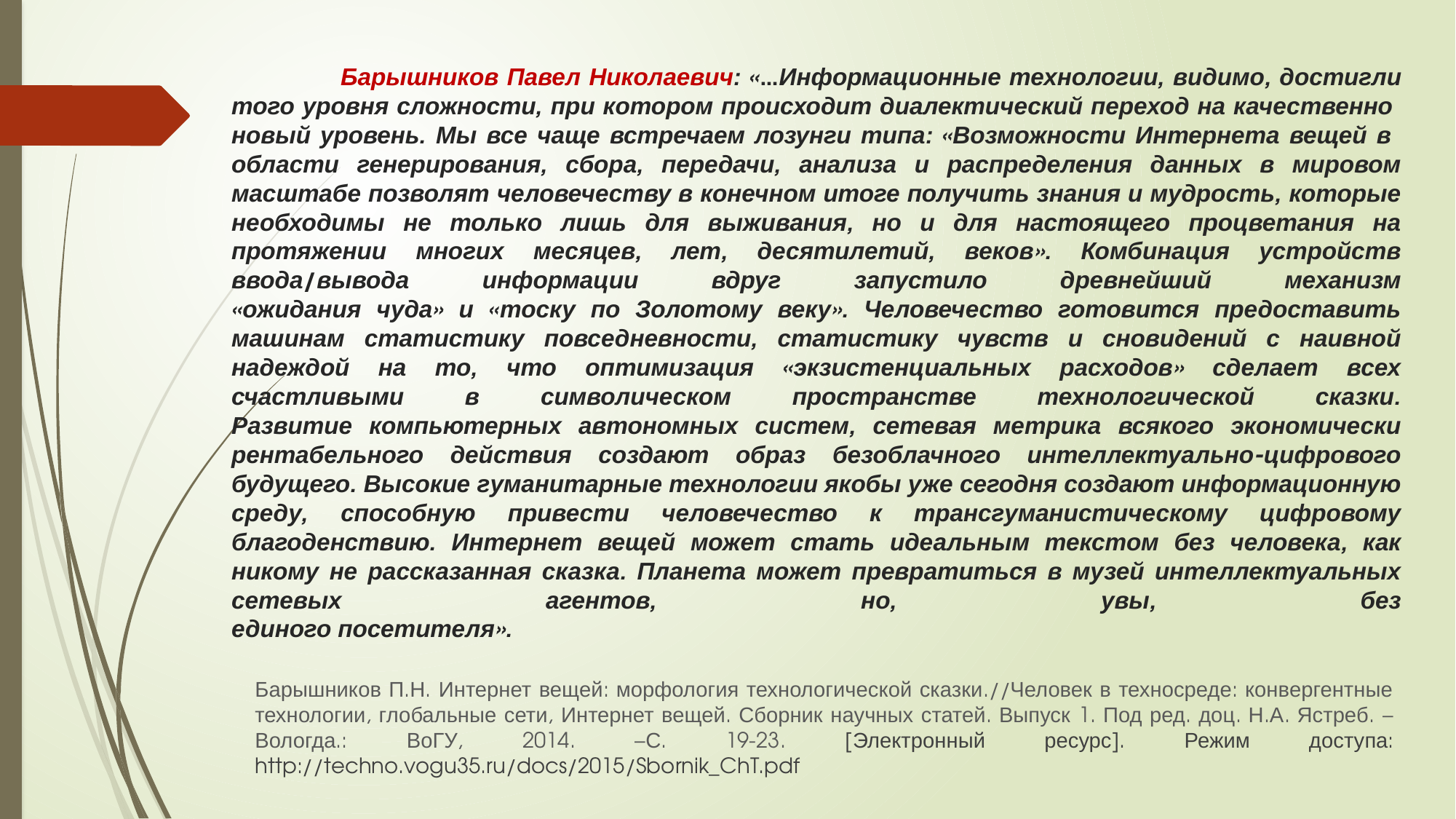

# Барышников Павел Николаевич: «…Информационные технологии, видимо, достигли того уровня сложности, при котором происходит диалектический переход на качественно  новый уровень. Мы все чаще встречаем лозунги типа: «Возможности Интернета вещей в  области генерирования, сбора, передачи, анализа и распределения данных в мировом масштабе позволят человечеству в конечном итоге получить знания и мудрость, которые необходимы не только лишь для выживания, но и для настоящего процветания на протяжении многих месяцев, лет, десятилетий, веков». Комбинация устройств ввода/вывода информации вдруг запустило древнейший механизм «ожидания чуда» и «тоску по Золотому веку». Человечество готовится предоставить машинам статистику повседневности, статистику чувств и сновидений с наивной надеждой на то, что оптимизация «экзистенциальных расходов» сделает всех счастливыми в символическом пространстве технологической сказки. Развитие компьютерных автономных систем, сетевая метрика всякого экономически рентабельного действия создают образ безоблачного интеллектуально-цифрового будущего. Высокие гуманитарные технологии якобы уже сегодня создают информационную среду, способную привести человечество к трансгуманистическому цифровому благоденствию. Интернет вещей может стать идеальным текстом без человека, как никому не рассказанная сказка. Планета может превратиться в музей интеллектуальных сетевых агентов, но, увы, без единого посетителя».
Барышников П.Н. Интернет вещей: морфология технологической сказки.//Человек в техносреде: конвергентные технологии, глобальные сети, Интернет вещей. Сборник научных статей. Выпуск 1. Под ред. доц. Н.А. Ястреб. – Вологда.: ВоГУ, 2014. –С. 19-23. [Электронный ресурс]. Режим доступа: http://techno.vogu35.ru/docs/2015/Sbornik_ChT.pdf